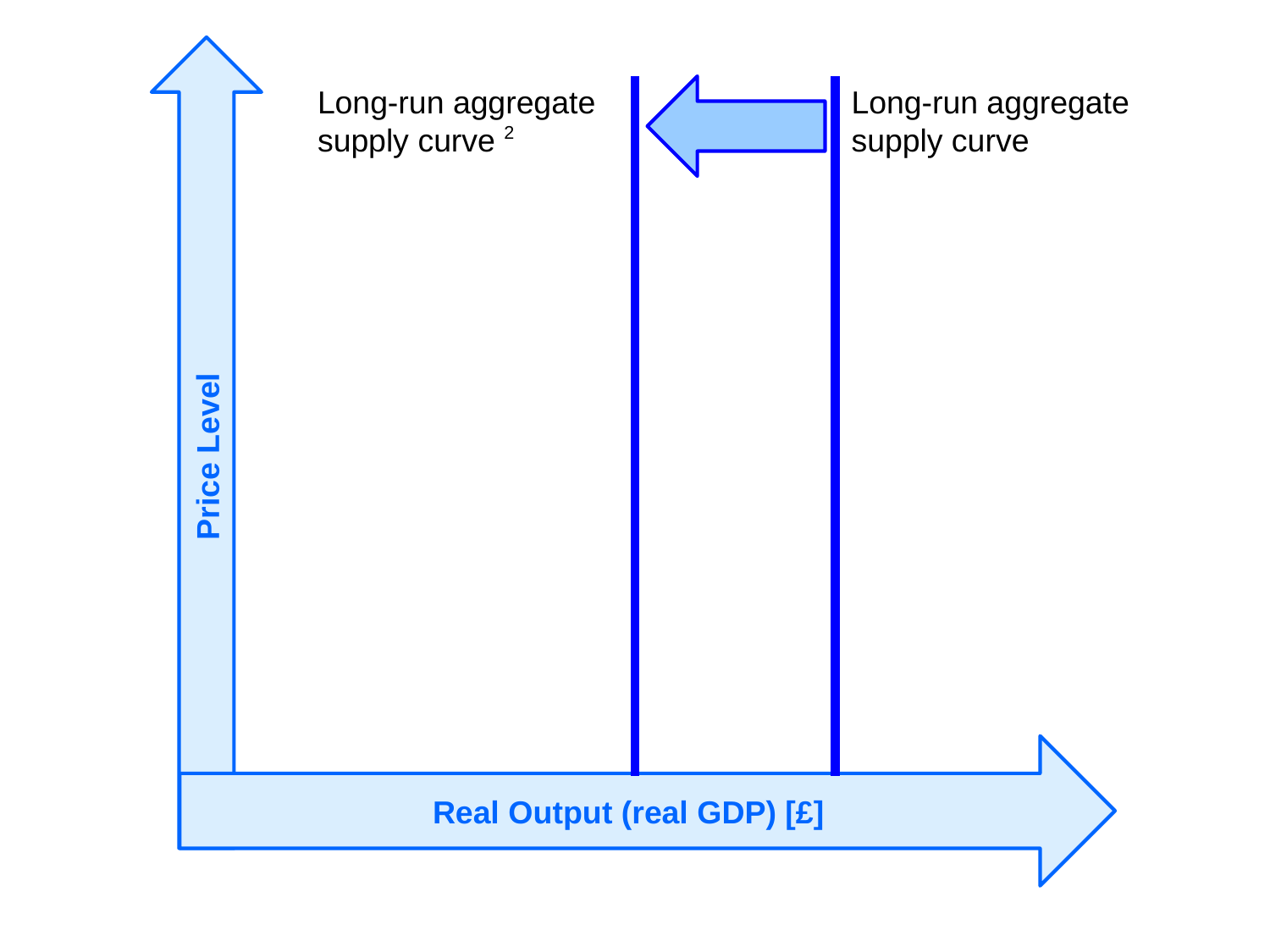

Price Level
Long-run aggregate supply curve 2
Long-run aggregate supply curve

Real Output (real GDP) [£]